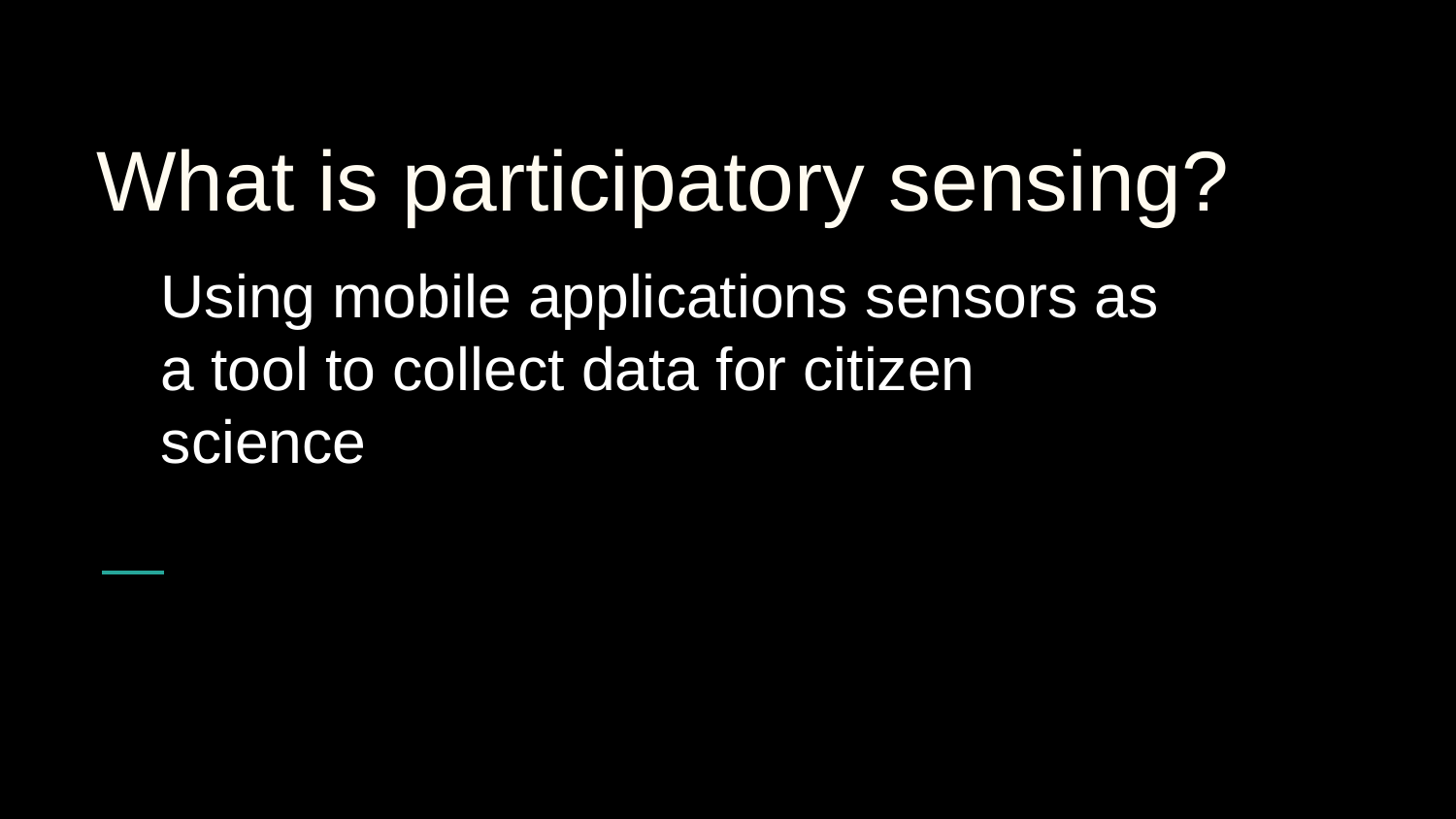

# What is participatory sensing?
Using mobile applications sensors as a tool to collect data for citizen science